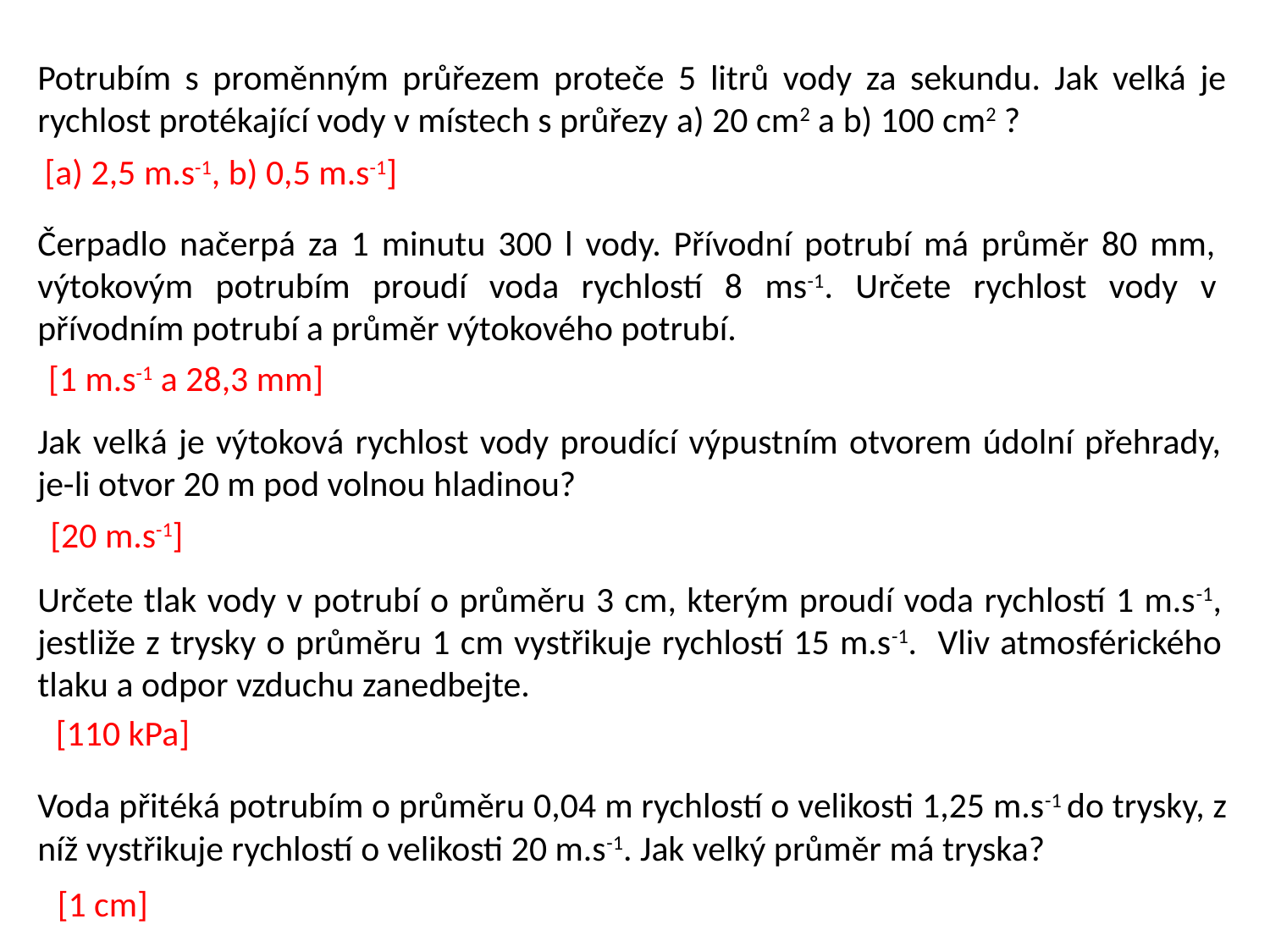

Potrubím s proměnným průřezem proteče 5 litrů vody za sekundu. Jak velká je rychlost protékající vody v místech s průřezy a) 20 cm2 a b) 100 cm2 ?
[a) 2,5 m.s-1, b) 0,5 m.s-1]
Čerpadlo načerpá za 1 minutu 300 l vody. Přívodní potrubí má průměr 80 mm, výtokovým potrubím proudí voda rychlostí 8 ms-1. Určete rychlost vody v přívodním potrubí a průměr výtokového potrubí.
[1 m.s-1 a 28,3 mm]
Jak velká je výtoková rychlost vody proudící výpustním otvorem údolní přehrady, je-li otvor 20 m pod volnou hladinou?
[20 m.s-1]
Určete tlak vody v potrubí o průměru 3 cm, kterým proudí voda rychlostí 1 m.s-1, jestliže z trysky o průměru 1 cm vystřikuje rychlostí 15 m.s-1.  Vliv atmosférického tlaku a odpor vzduchu zanedbejte.
[110 kPa]
Voda přitéká potrubím o průměru 0,04 m rychlostí o velikosti 1,25 m.s-1 do trysky, z níž vystřikuje rychlostí o velikosti 20 m.s-1. Jak velký průměr má tryska?
[1 cm]